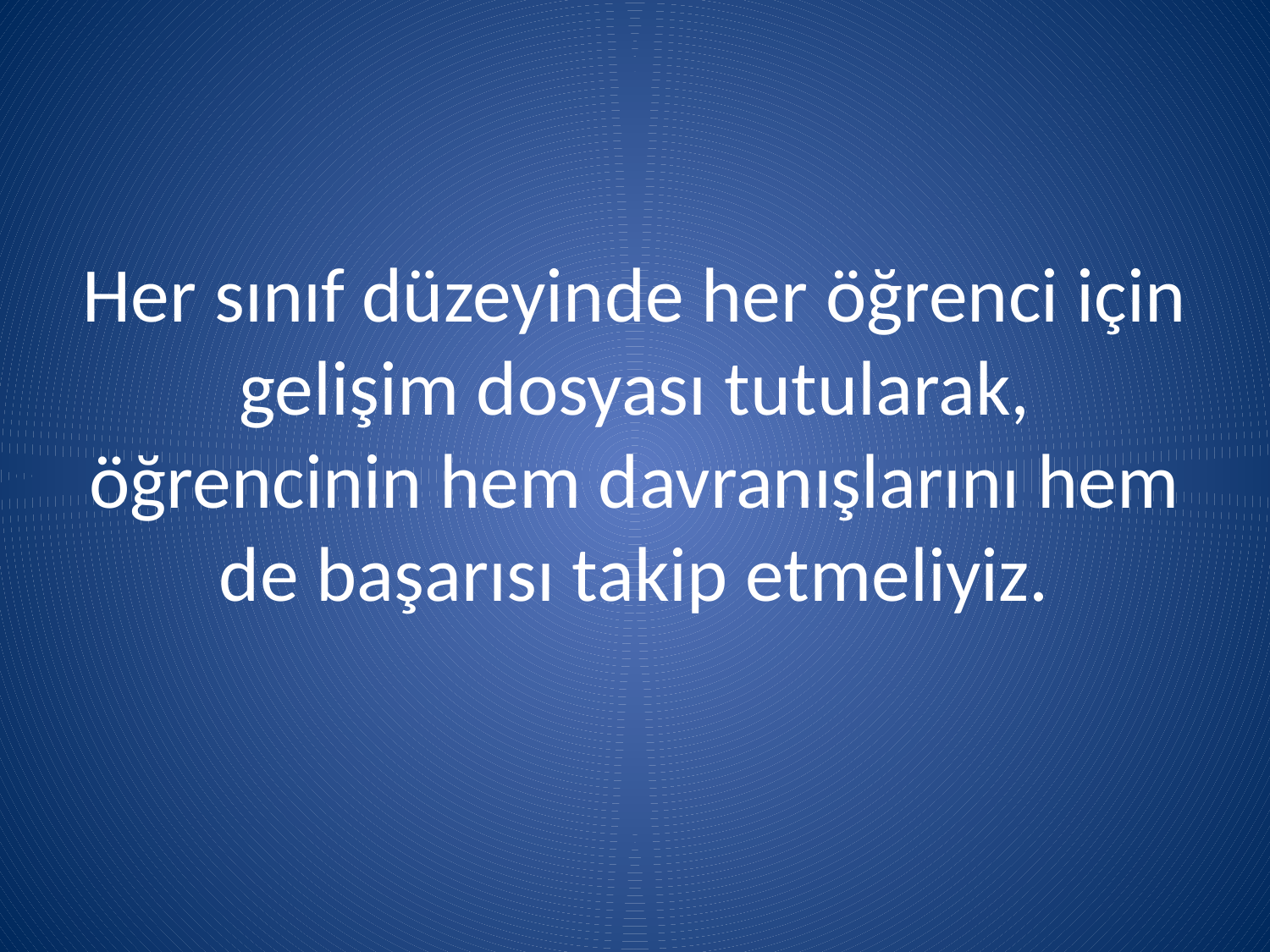

# Her sınıf düzeyinde her öğrenci için gelişim dosyası tutularak, öğrencinin hem davranışlarını hem de başarısı takip etmeliyiz.